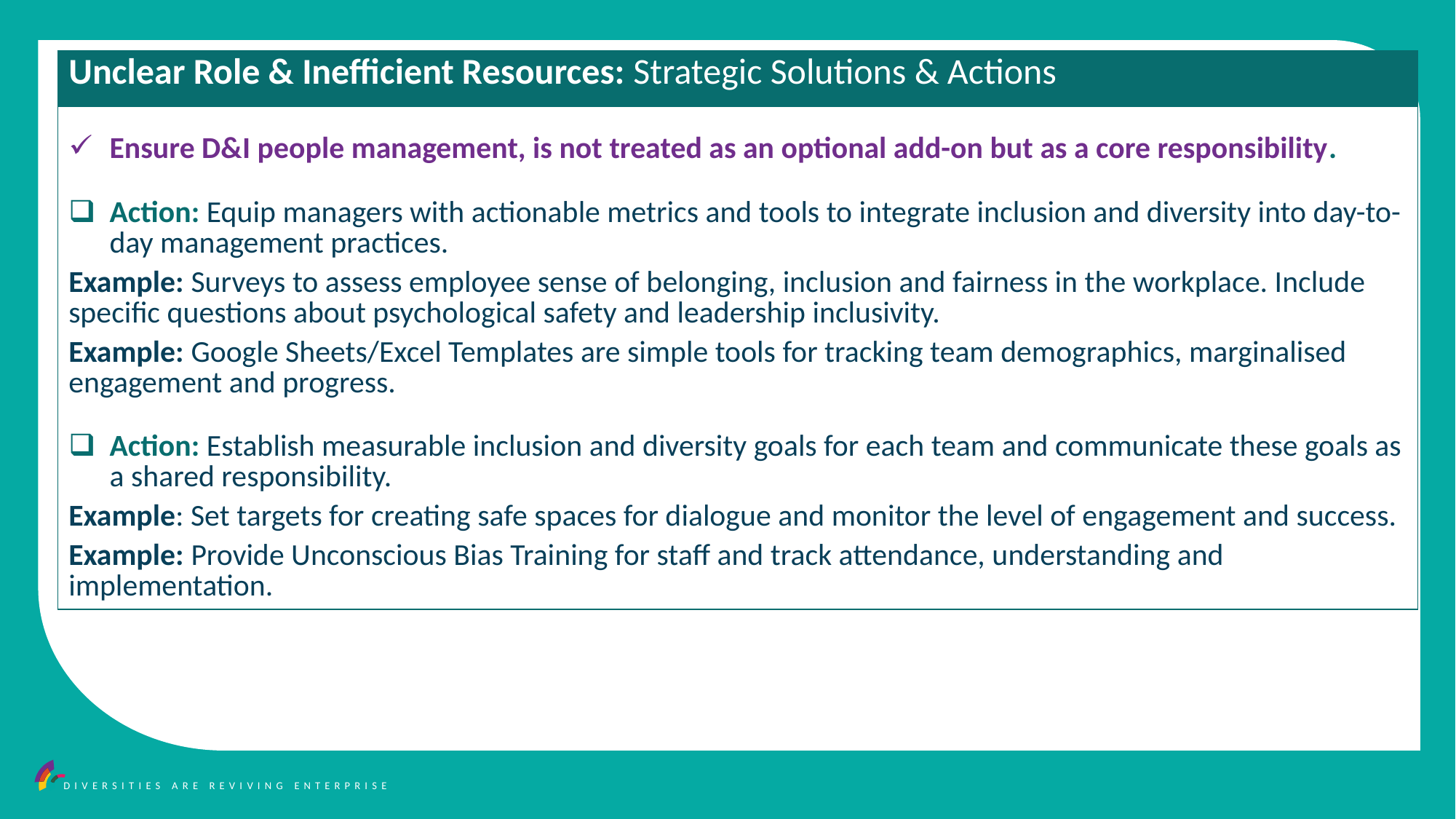

| Unclear Role & Inefficient Resources: Strategic Solutions & Actions |
| --- |
| Ensure D&I people management, is not treated as an optional add-on but as a core responsibility. Action: Equip managers with actionable metrics and tools to integrate inclusion and diversity into day-to-day management practices. Example: Surveys to assess employee sense of belonging, inclusion and fairness in the workplace. Include specific questions about psychological safety and leadership inclusivity. Example: Google Sheets/Excel Templates are simple tools for tracking team demographics, marginalised engagement and progress. Action: Establish measurable inclusion and diversity goals for each team and communicate these goals as a shared responsibility. Example: Set targets for creating safe spaces for dialogue and monitor the level of engagement and success. Example: Provide Unconscious Bias Training for staff and track attendance, understanding and implementation. |